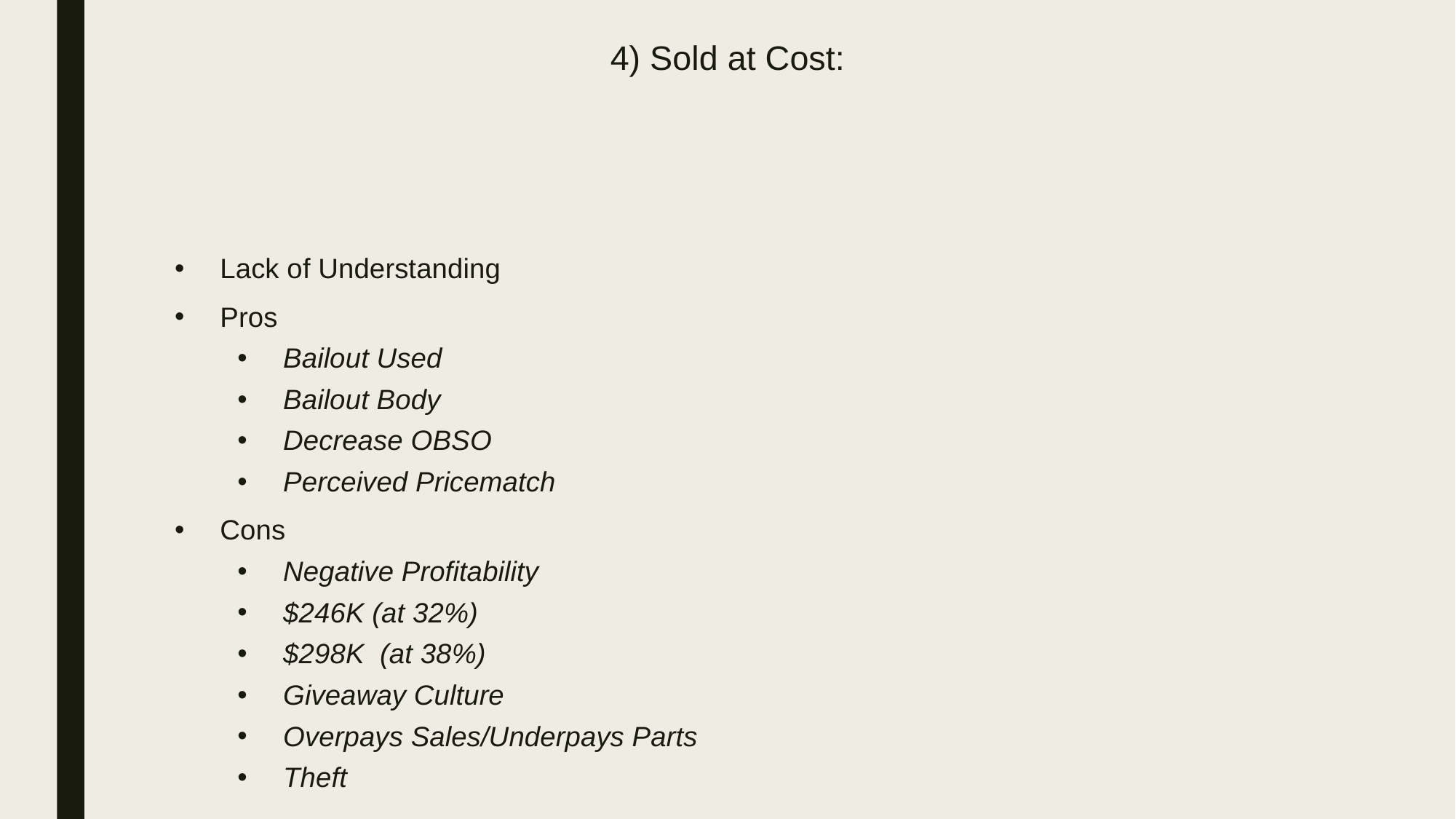

4) Sold at Cost:
Lack of Understanding
Pros
Bailout Used
Bailout Body
Decrease OBSO
Perceived Pricematch
Cons
Negative Profitability
$246K (at 32%)
$298K  (at 38%)
Giveaway Culture
Overpays Sales/Underpays Parts
Theft